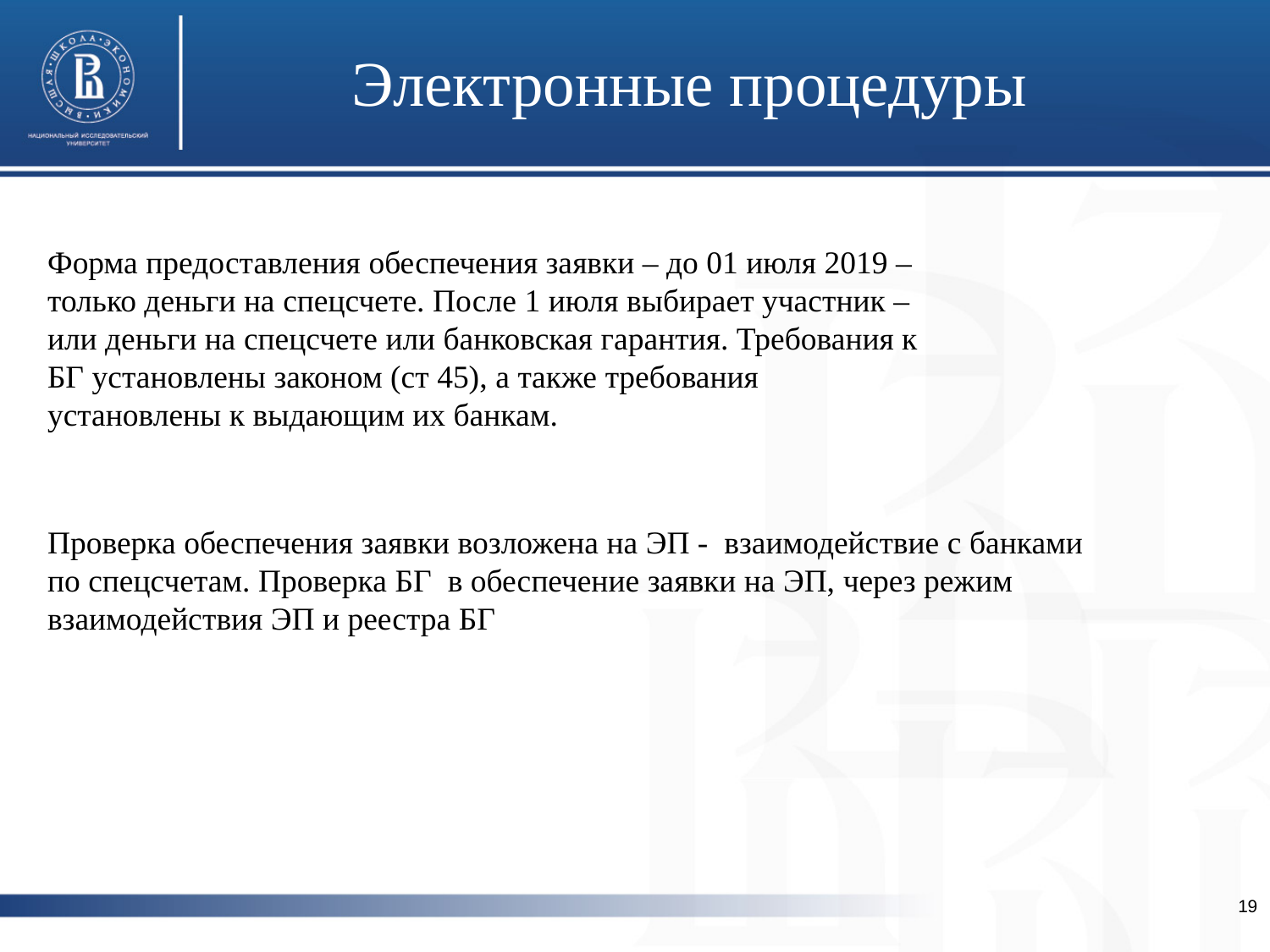

Электронные процедуры
Форма предоставления обеспечения заявки – до 01 июля 2019 – только деньги на спецсчете. После 1 июля выбирает участник – или деньги на спецсчете или банковская гарантия. Требования к БГ установлены законом (ст 45), а также требования установлены к выдающим их банкам.
Проверка обеспечения заявки возложена на ЭП -  взаимодействие с банками по спецсчетам. Проверка БГ  в обеспечение заявки на ЭП, через режим взаимодействия ЭП и реестра БГ
19